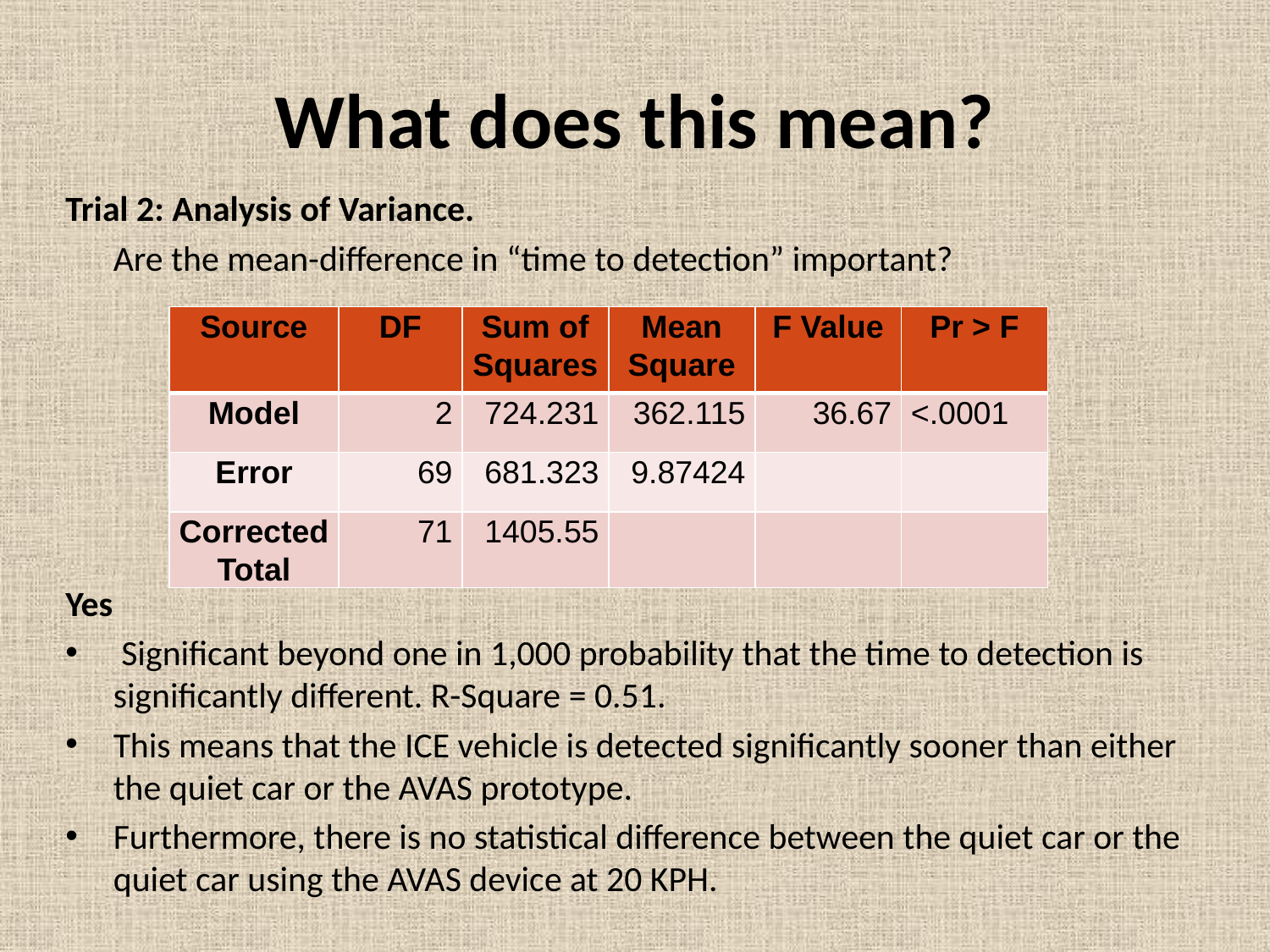

# What does this mean?
Trial 2: Analysis of Variance.
	Are the mean-difference in “time to detection” important?

Yes
 Significant beyond one in 1,000 probability that the time to detection is significantly different. R-Square = 0.51.
This means that the ICE vehicle is detected significantly sooner than either the quiet car or the AVAS prototype.
Furthermore, there is no statistical difference between the quiet car or the quiet car using the AVAS device at 20 KPH.

| Source | DF | Sum of Squares | Mean Square | F Value | Pr > F |
| --- | --- | --- | --- | --- | --- |
| Model | 2 | 724.231 | 362.115 | 36.67 | <.0001 |
| Error | 69 | 681.323 | 9.87424 |  |  |
| Corrected Total | 71 | 1405.55 |  |  |  |